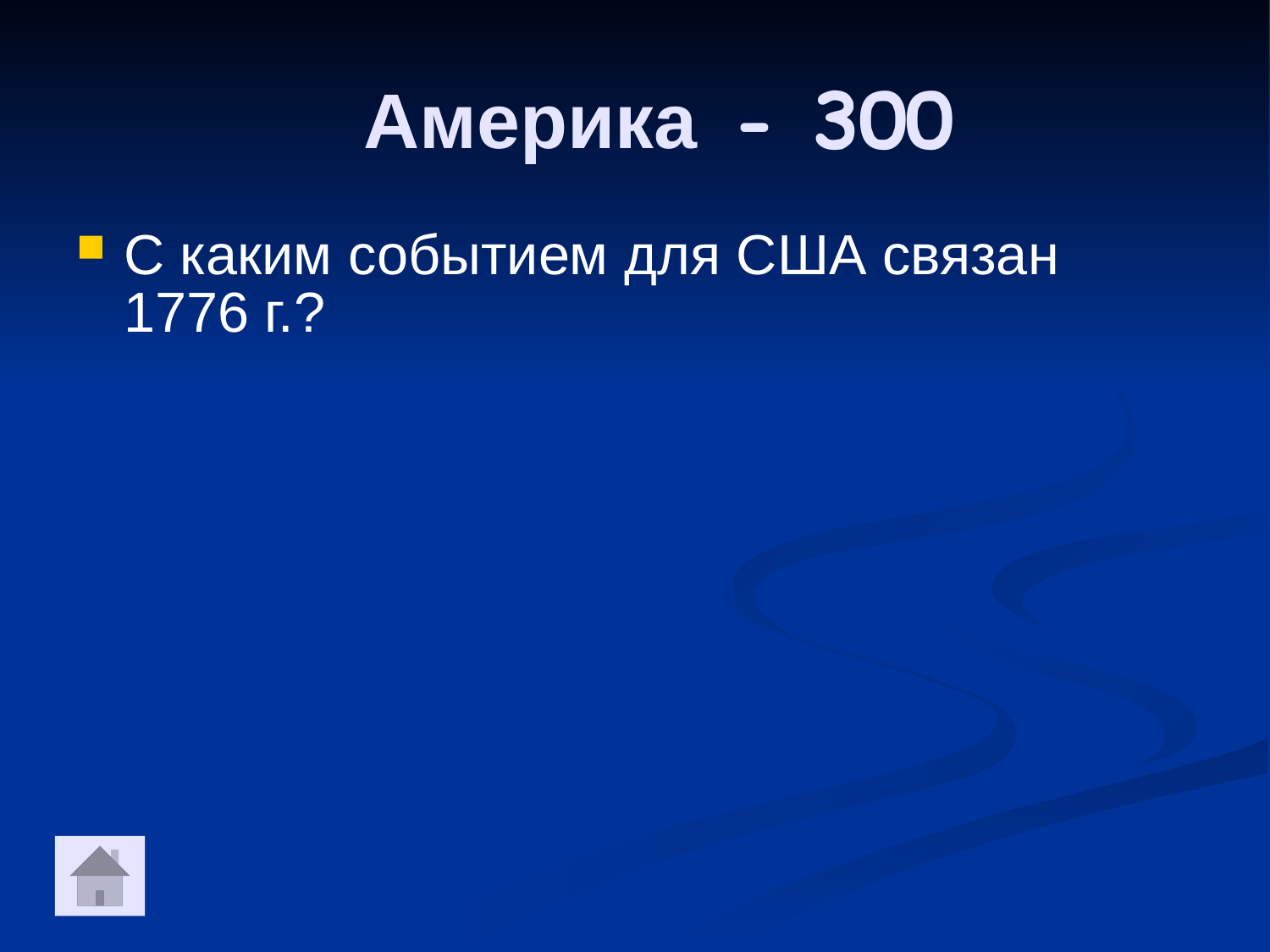

Америка - 300
C каким событием для США связан 1776 г.?